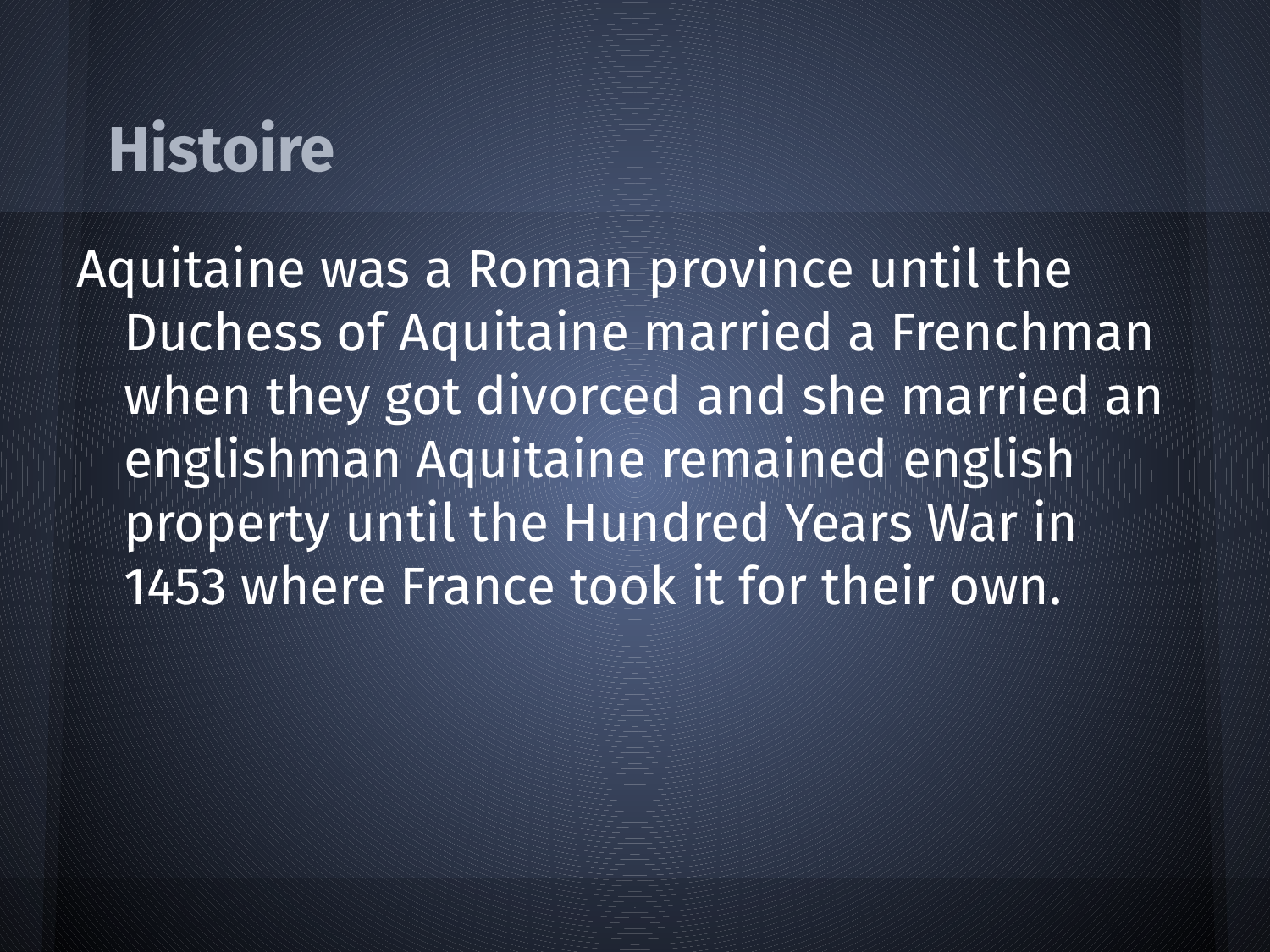

# Histoire
Aquitaine was a Roman province until the Duchess of Aquitaine married a Frenchman when they got divorced and she married an englishman Aquitaine remained english property until the Hundred Years War in 1453 where France took it for their own.